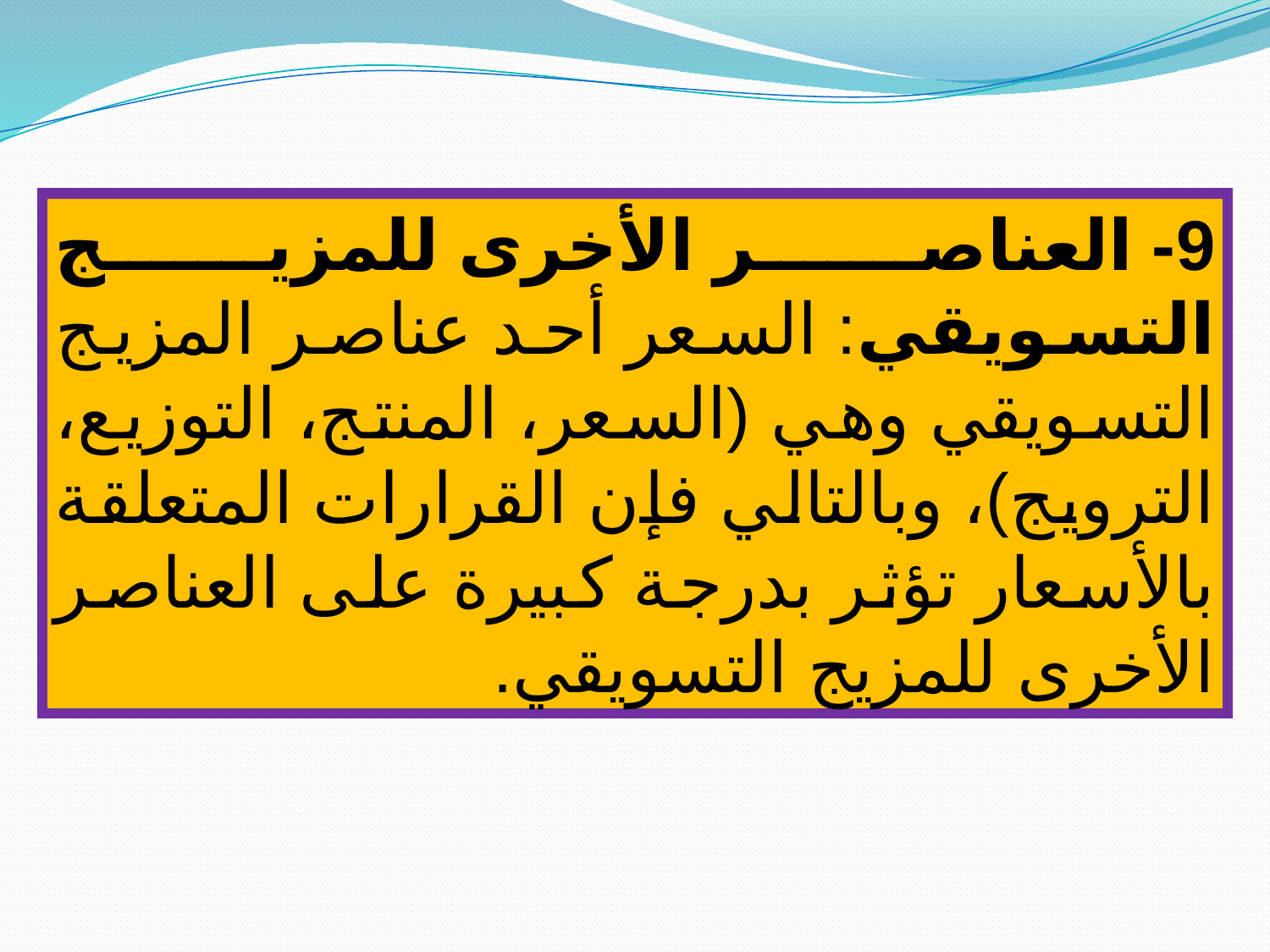

9- العناصر الأخرى للمزيج التسويقي: السعر أحد عناصر المزيج التسويقي وهي (السعر، المنتج، التوزيع، الترويج)، وبالتالي فإن القرارات المتعلقة بالأسعار تؤثر بدرجة كبيرة على العناصر الأخرى للمزيج التسويقي.